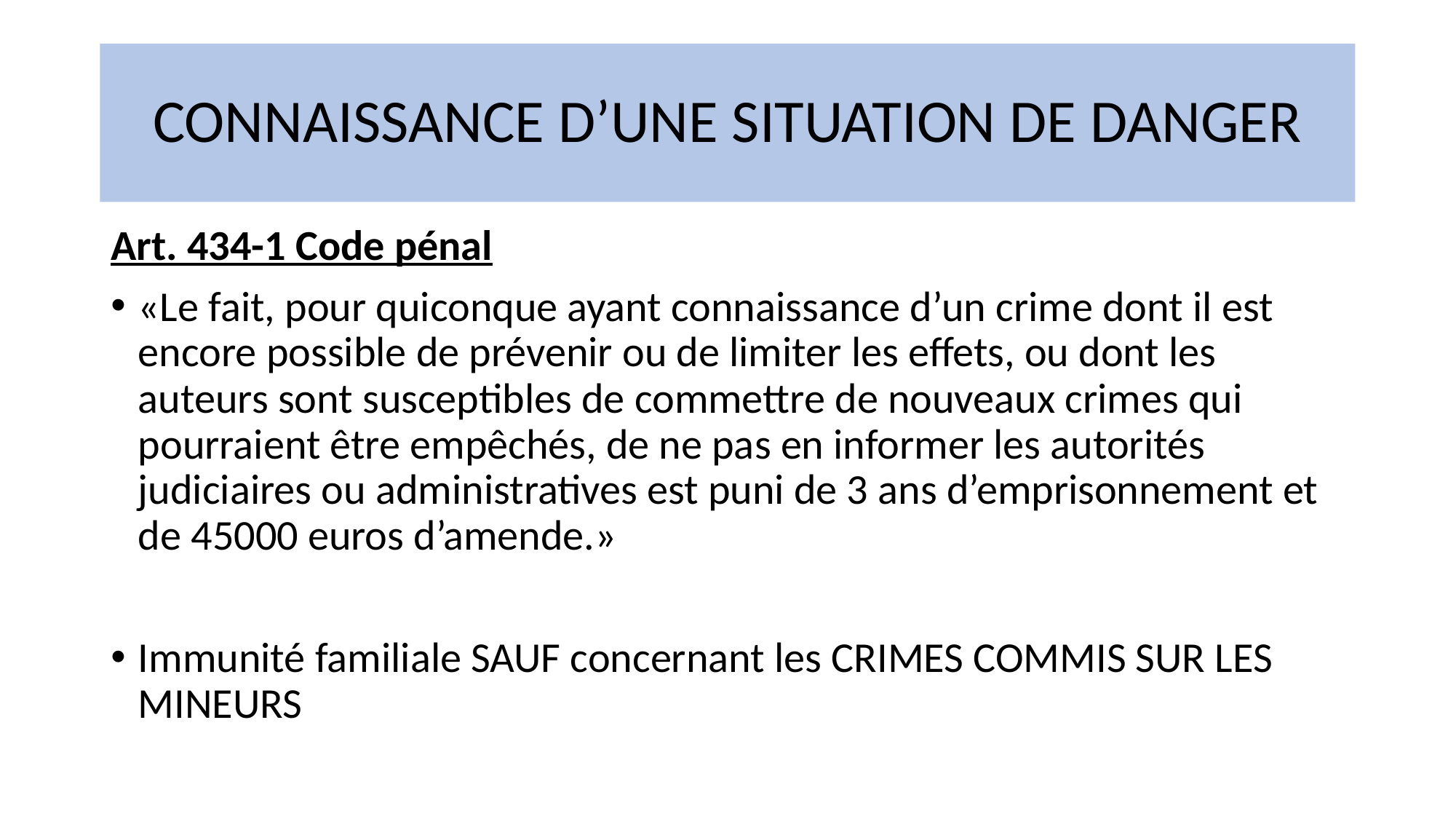

# CONNAISSANCE D’UNE SITUATION DE DANGER
Art. 434-1 Code pénal
«Le fait, pour quiconque ayant connaissance d’un crime dont il est encore possible de prévenir ou de limiter les effets, ou dont les auteurs sont susceptibles de commettre de nouveaux crimes qui pourraient être empêchés, de ne pas en informer les autorités judiciaires ou administratives est puni de 3 ans d’emprisonnement et de 45000 euros d’amende.»

Immunité familiale SAUF concernant les CRIMES COMMIS SUR LES MINEURS